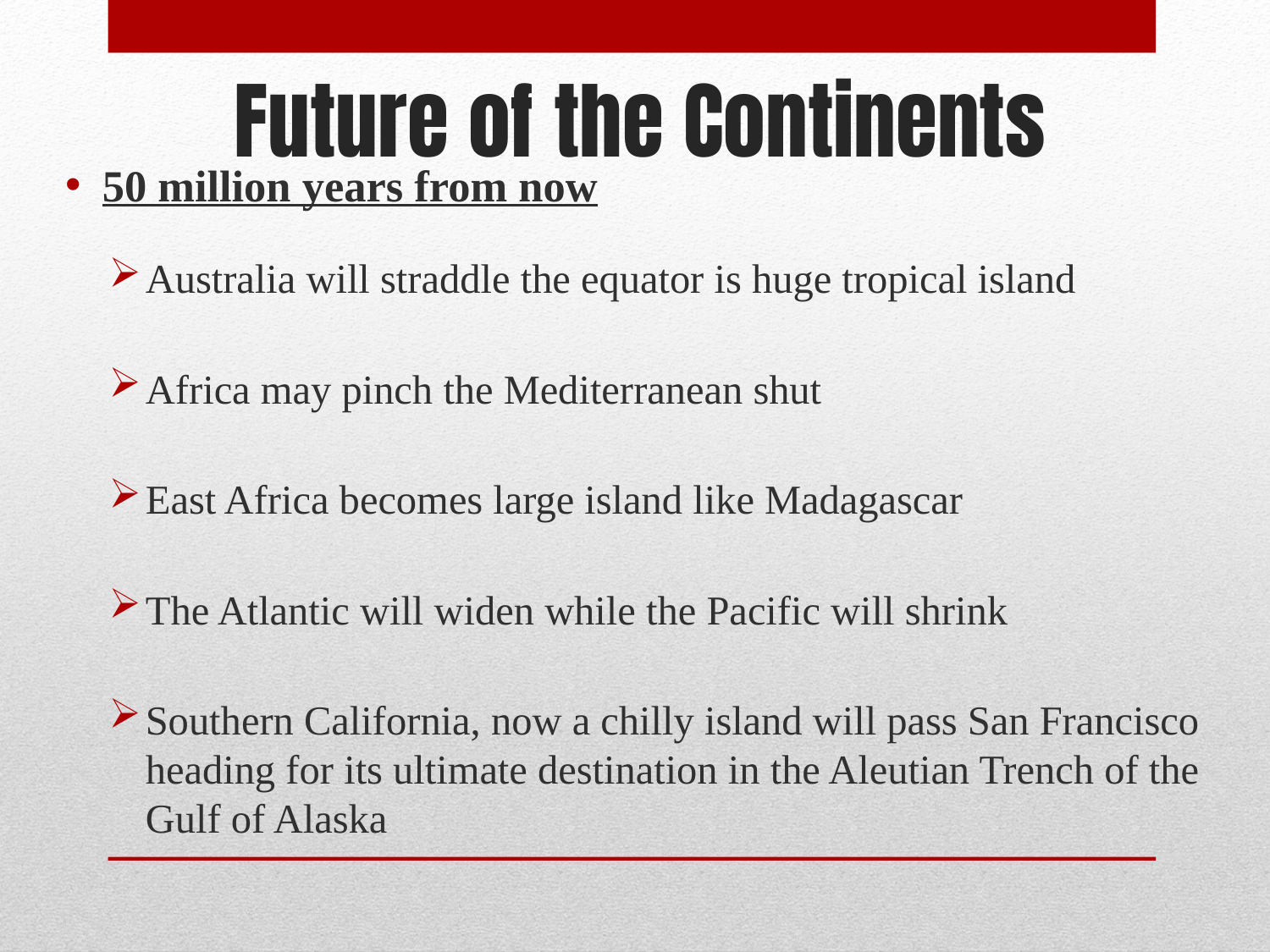

Future of the Continents
50 million years from now

Australia will straddle the equator is huge tropical island

Africa may pinch the Mediterranean shut

East Africa becomes large island like Madagascar

The Atlantic will widen while the Pacific will shrink

Southern California, now a chilly island will pass San Francisco heading for its ultimate destination in the Aleutian Trench of the Gulf of Alaska